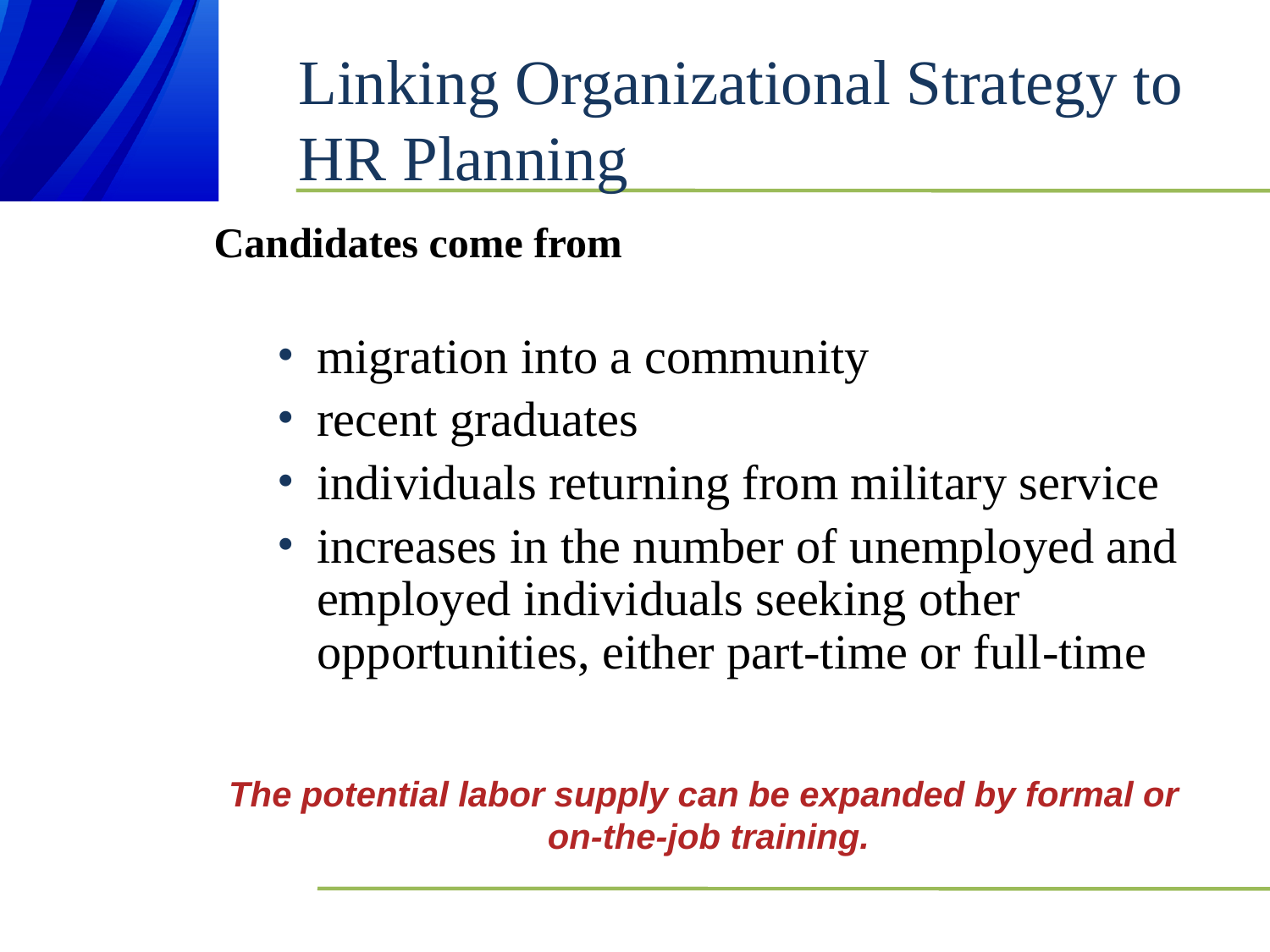

# Linking Organizational Strategy to HR Planning
Candidates come from

migration into a community
recent graduates
individuals returning from military service
increases in the number of unemployed and employed individuals seeking other opportunities, either part-time or full-time

The potential labor supply can be expanded by formal or
 on-the-job training.